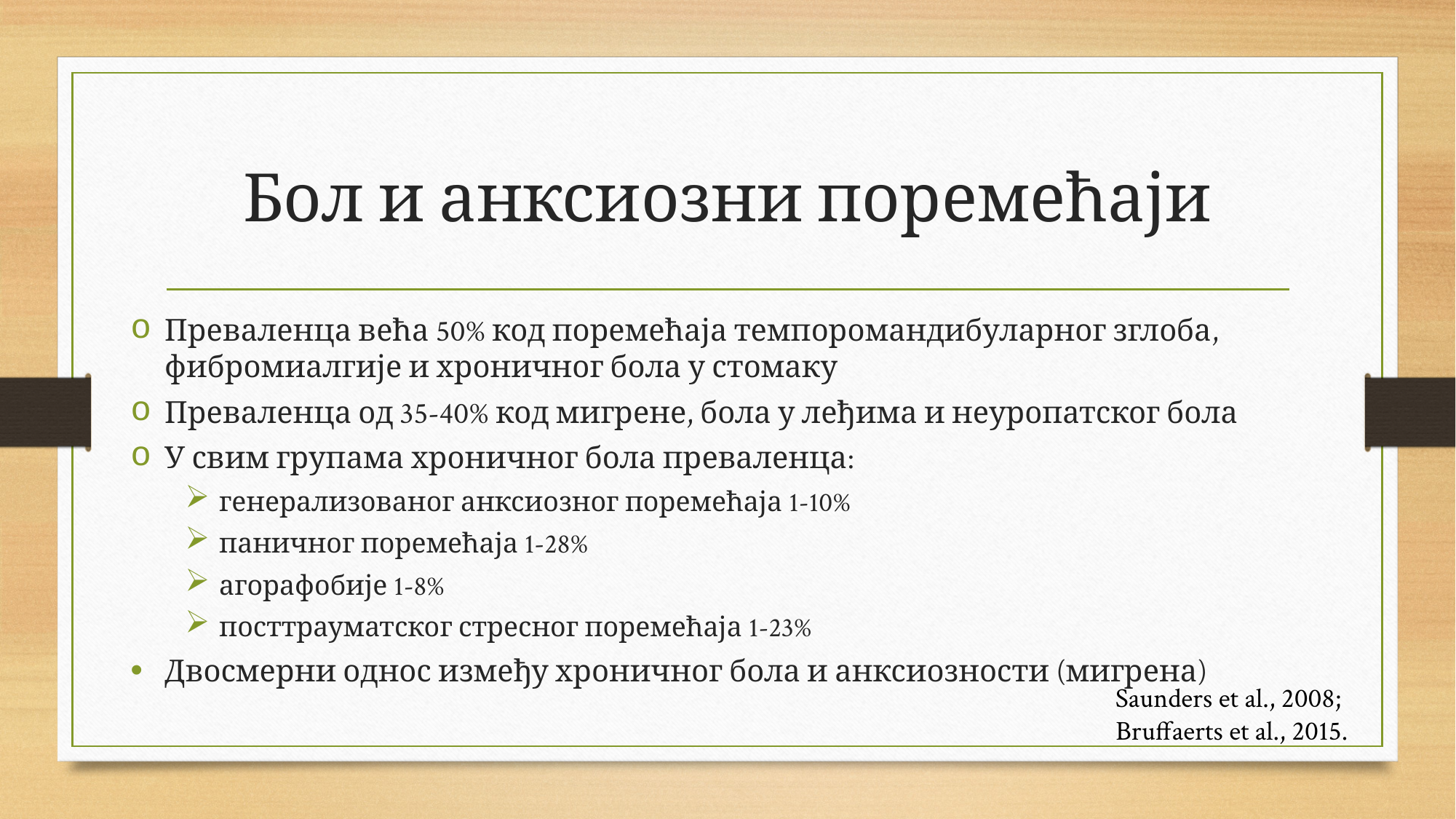

# Бол и анксиозни поремећаји
Преваленца већа 50% код поремећаја темпоромандибуларног зглоба, фибромиалгије и хроничног бола у стомаку
Преваленца од 35-40% код мигрене, бола у леђима и неуропатског бола
У свим групама хроничног бола преваленца:
генерализованог анксиозног поремећаја 1-10%
паничног поремећаја 1-28%
агорафобије 1-8%
посттрауматског стресног поремећаја 1-23%
Двосмерни однос између хроничног бола и анксиозности (мигрена)
Saunders et al., 2008;
Bruffaerts et al., 2015.